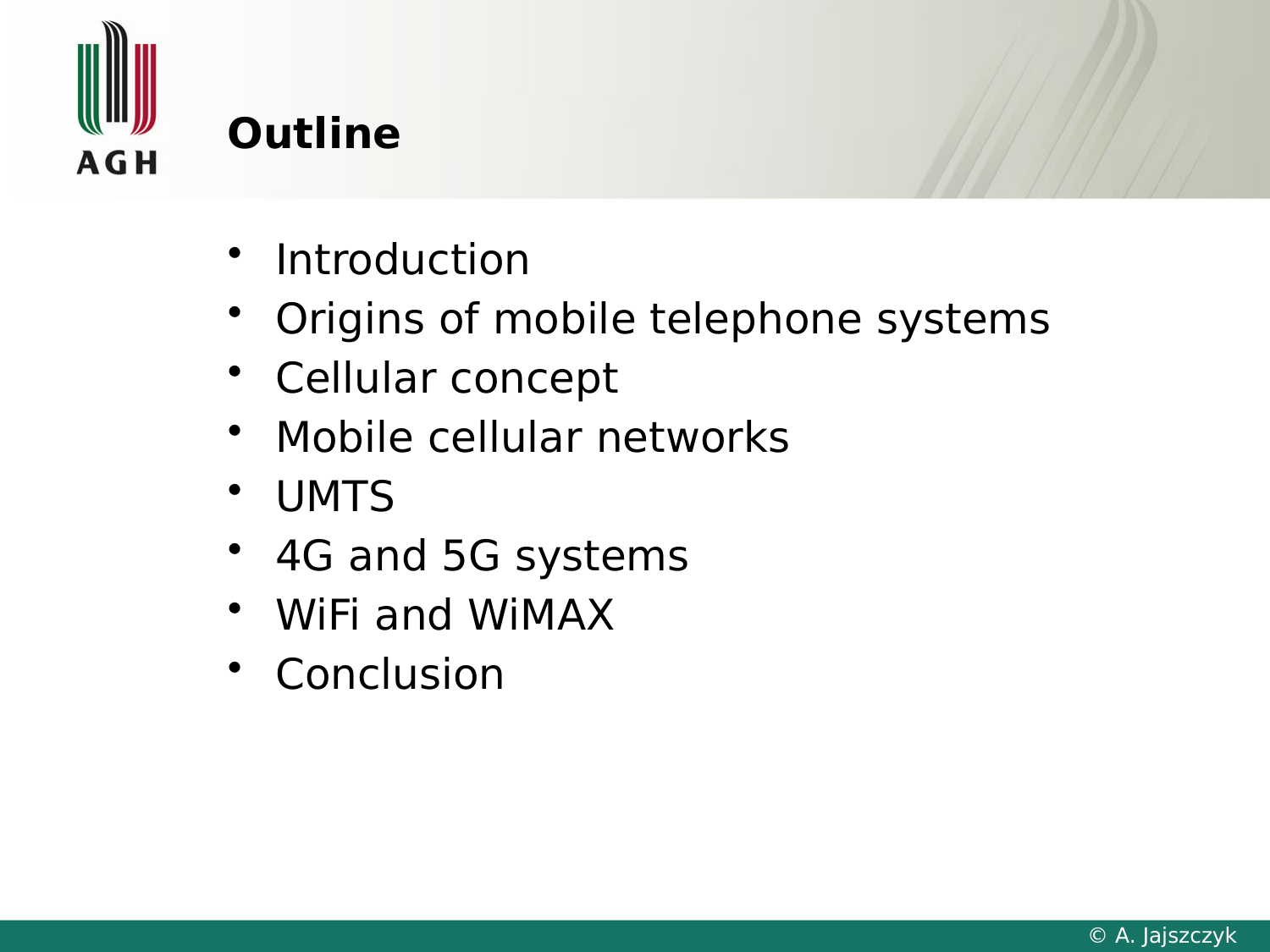

# Outline
Introduction
Origins of mobile telephone systems
Cellular concept
Mobile cellular networks
UMTS
4G and 5G systems
WiFi and WiMAX
Conclusion